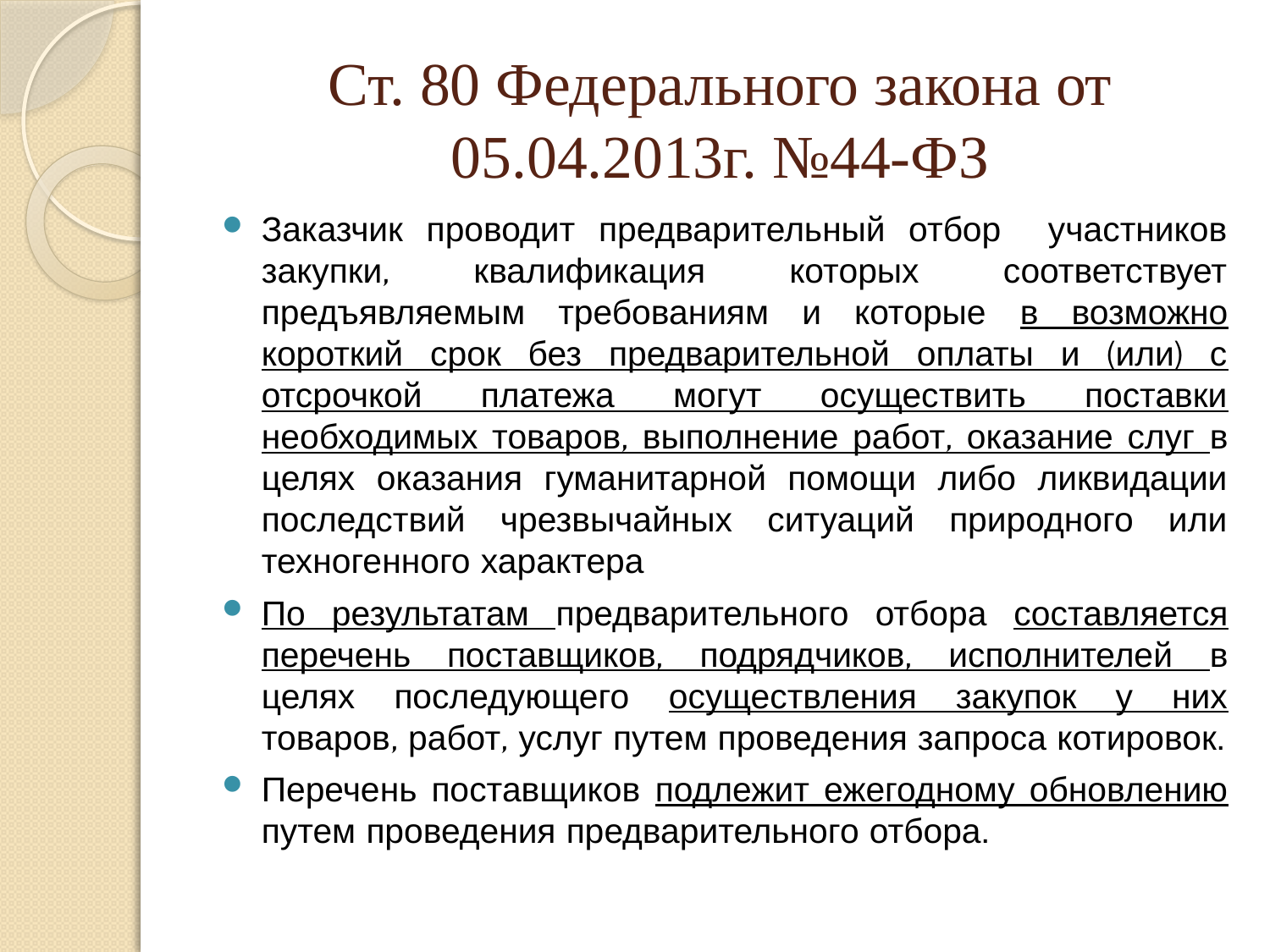

# Ст. 80 Федерального закона от 05.04.2013г. №44-ФЗ
Заказчик проводит предварительный отбор  участников закупки, квалификация которых соответствует предъявляемым требованиям и которые в возможно короткий срок без предварительной оплаты и (или) с отсрочкой платежа могут осуществить поставки необходимых товаров, выполнение работ, оказание слуг в целях оказания гуманитарной помощи либо ликвидации последствий чрезвычайных ситуаций природного или техногенного характера
По результатам предварительного отбора составляется перечень поставщиков, подрядчиков, исполнителей в целях последующего осуществления закупок у них товаров, работ, услуг путем проведения запроса котировок.
Перечень поставщиков подлежит ежегодному обновлению путем проведения предварительного отбора.